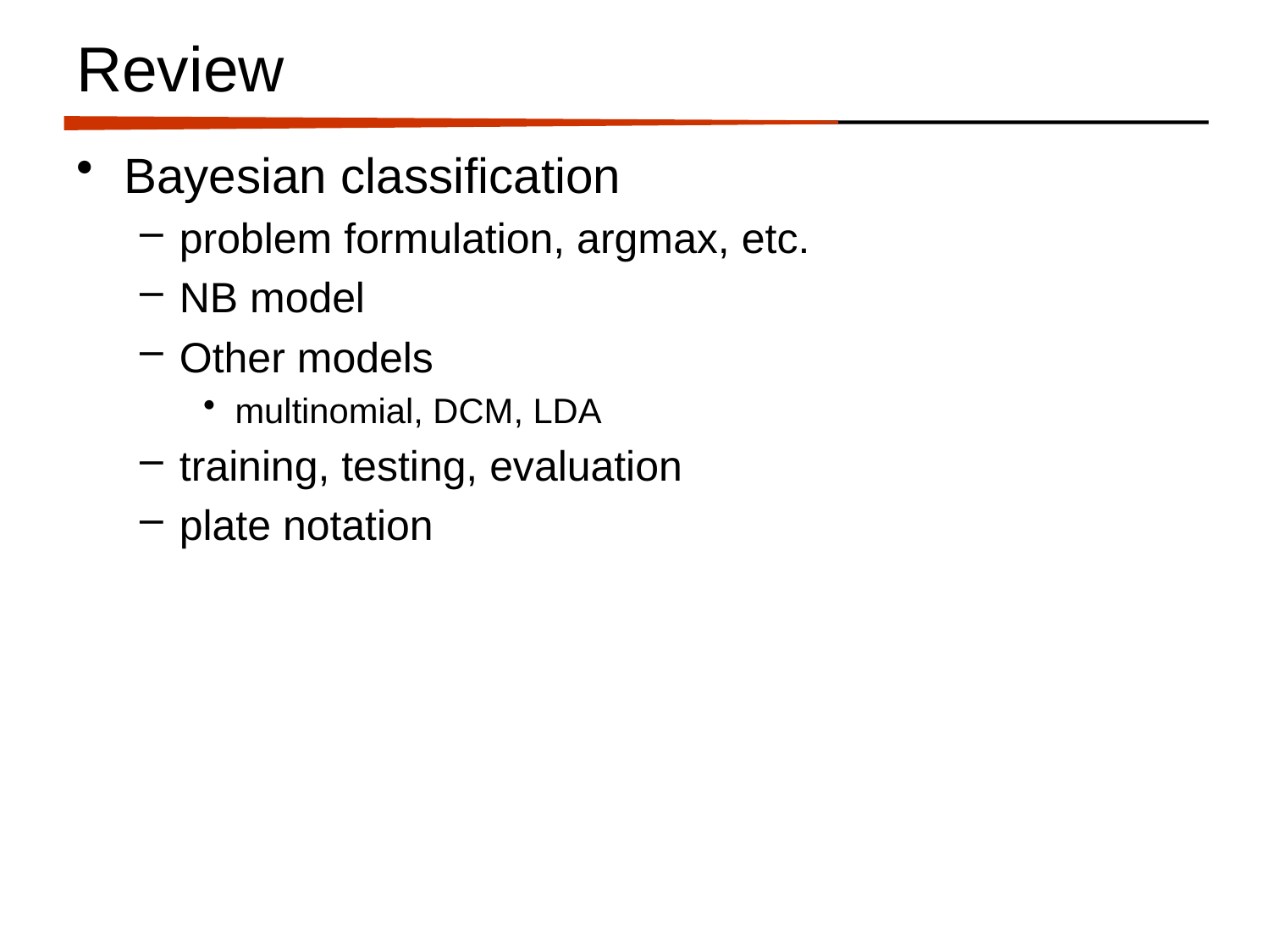

# Review
Bayesian classification
problem formulation, argmax, etc.
NB model
Other models
multinomial, DCM, LDA
training, testing, evaluation
plate notation